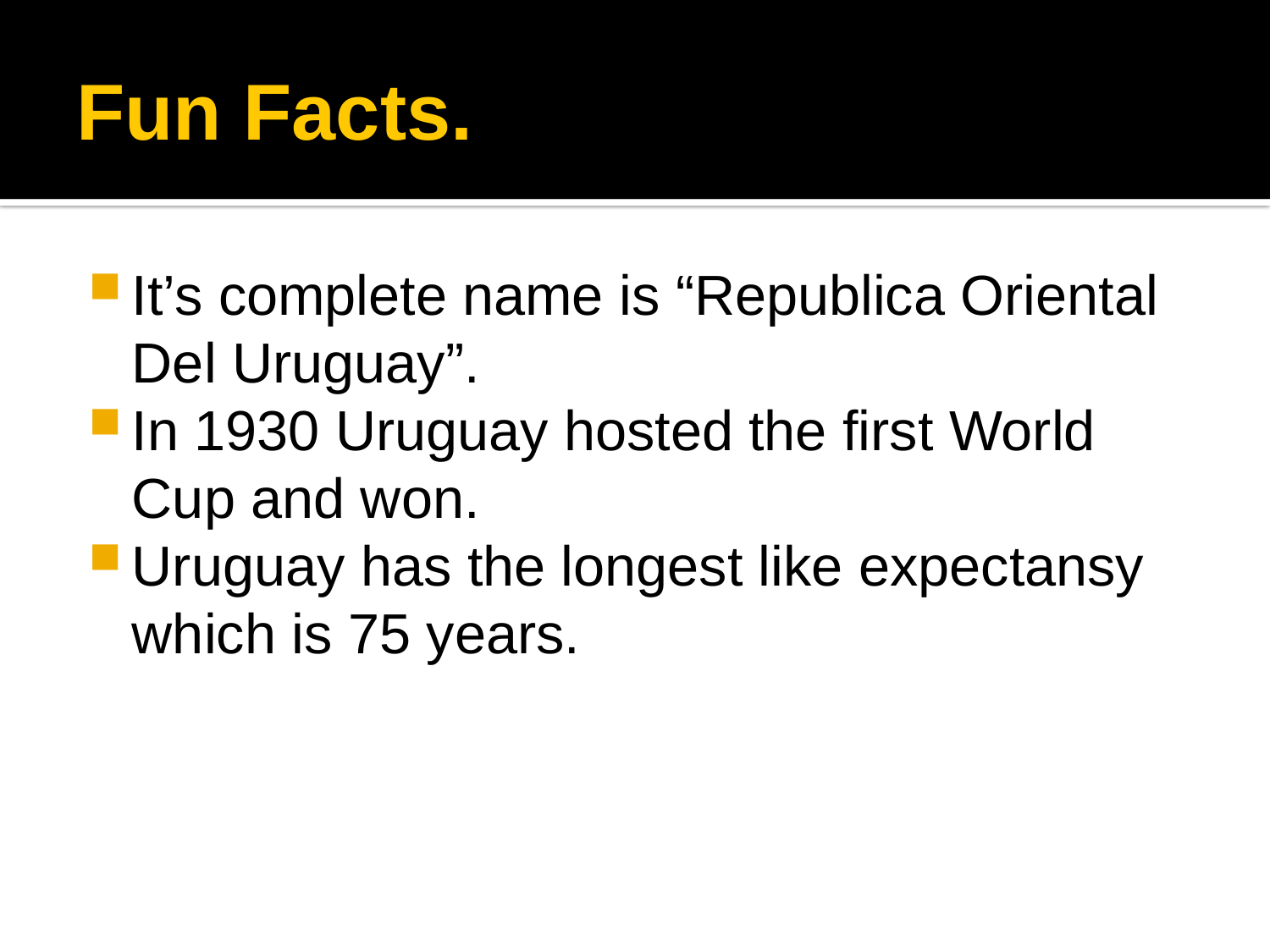

# Fun Facts.
It’s complete name is “Republica Oriental Del Uruguay”.
In 1930 Uruguay hosted the first World Cup and won.
Uruguay has the longest like expectansy which is 75 years.